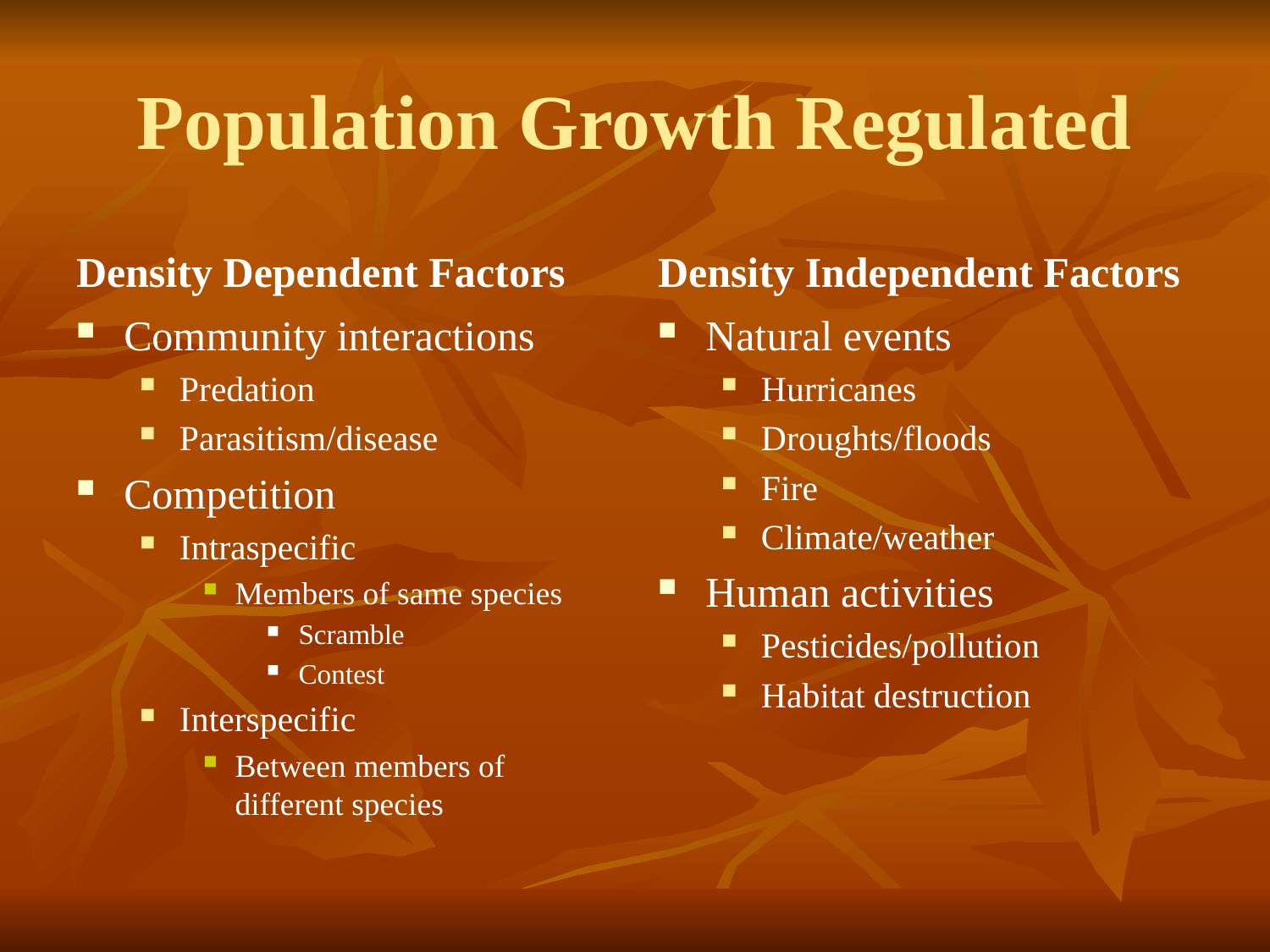

Population Growth Regulated
Density Dependent Factors
Density Independent Factors
Community interactions
Predation
Parasitism/disease
Competition
Intraspecific
Members of same species
Scramble
Contest
Interspecific
Between members of different species
Natural events
Hurricanes
Droughts/floods
Fire
Climate/weather
Human activities
Pesticides/pollution
Habitat destruction